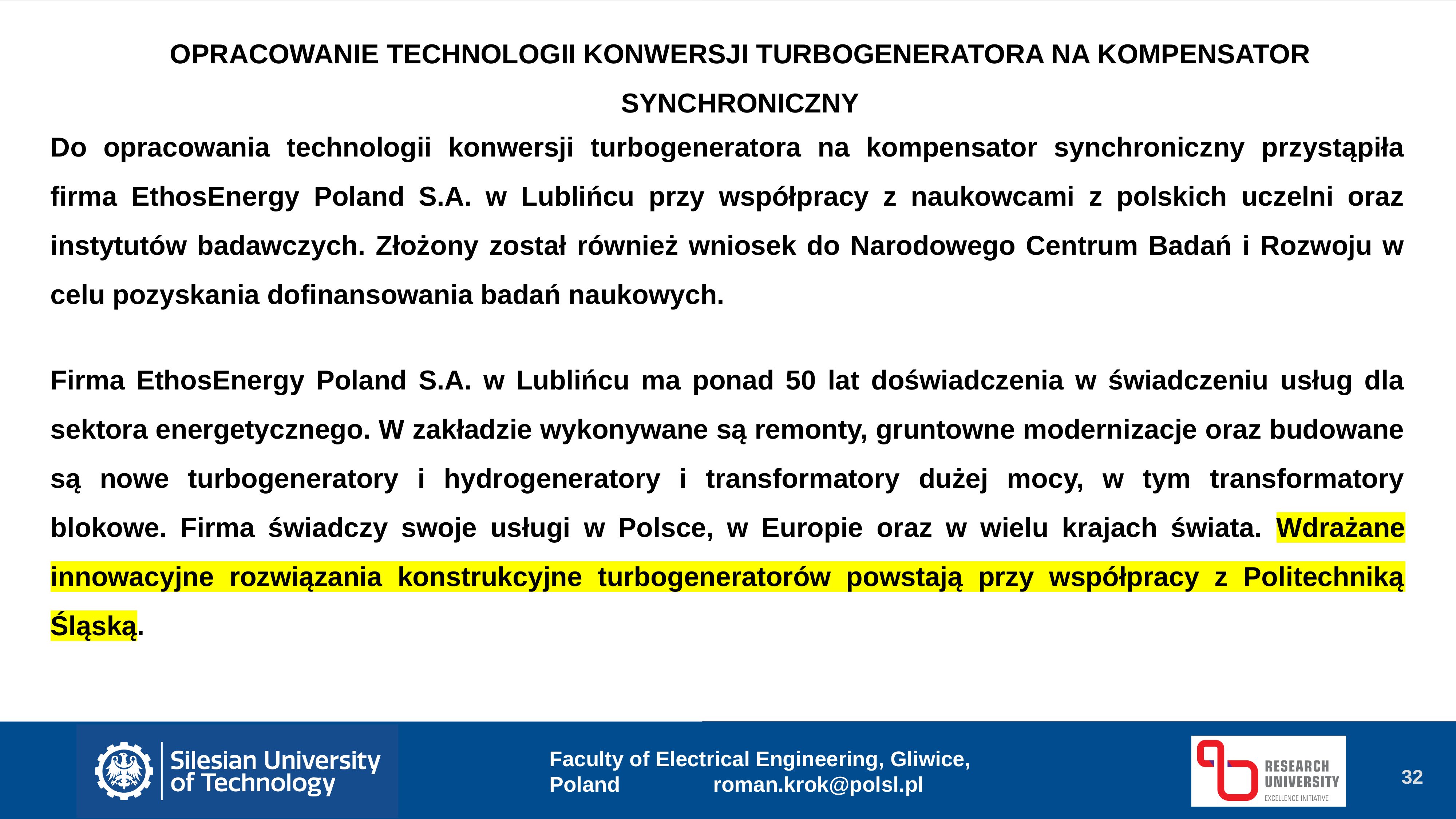

Opracowanie technologii konwersji turbogeneratora na kompensator synchroniczny
Do opracowania technologii konwersji turbogeneratora na kompensator synchroniczny przystąpiła firma EthosEnergy Poland S.A. w Lublińcu przy współpracy z naukowcami z polskich uczelni oraz instytutów badawczych. Złożony został również wniosek do Narodowego Centrum Badań i Rozwoju w celu pozyskania dofinansowania badań naukowych.
Firma EthosEnergy Poland S.A. w Lublińcu ma ponad 50 lat doświadczenia w świadczeniu usług dla sektora energetycznego. W zakładzie wykonywane są remonty, gruntowne modernizacje oraz budowane są nowe turbogeneratory i hydrogeneratory i transformatory dużej mocy, w tym transformatory blokowe. Firma świadczy swoje usługi w Polsce, w Europie oraz w wielu krajach świata. Wdrażane innowacyjne rozwiązania konstrukcyjne turbogeneratorów powstają przy współpracy z Politechniką Śląską.